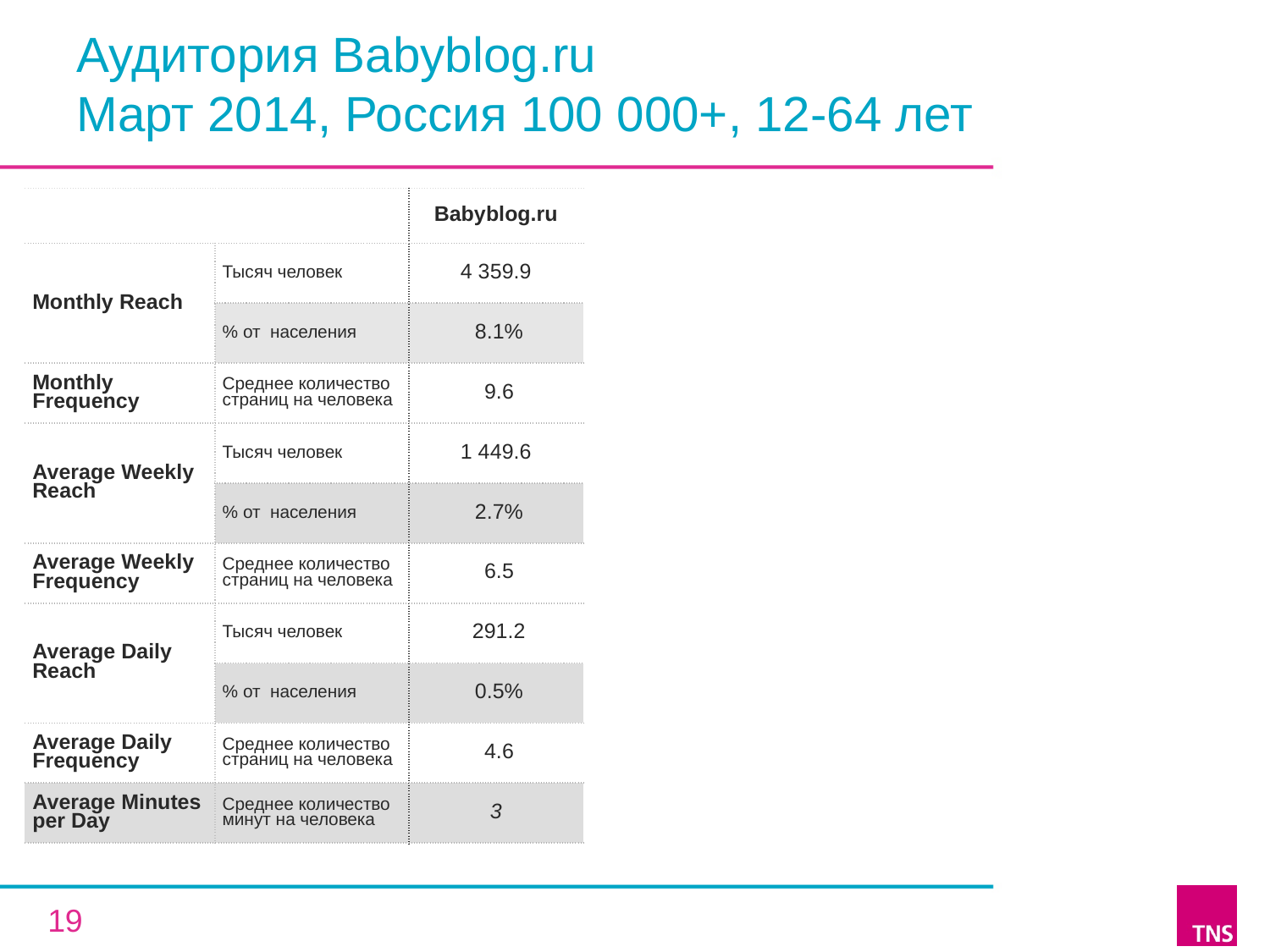

# Аудитория Babyblog.ru Март 2014, Россия 100 000+, 12-64 лет
|  |  | Babyblog.ru |
| --- | --- | --- |
| Monthly Reach | Тысяч человек | 4 359.9 |
|  | % от населения | 8.1% |
| Monthly Frequency | Среднее количество страниц на человека | 9.6 |
| Average Weekly Reach | Тысяч человек | 1 449.6 |
|  | % от населения | 2.7% |
| Average Weekly Frequency | Среднее количество страниц на человека | 6.5 |
| Average Daily Reach | Тысяч человек | 291.2 |
|  | % от населения | 0.5% |
| Average Daily Frequency | Среднее количество страниц на человека | 4.6 |
| Average Minutes per Day | Среднее количество минут на человека | 3 |

19